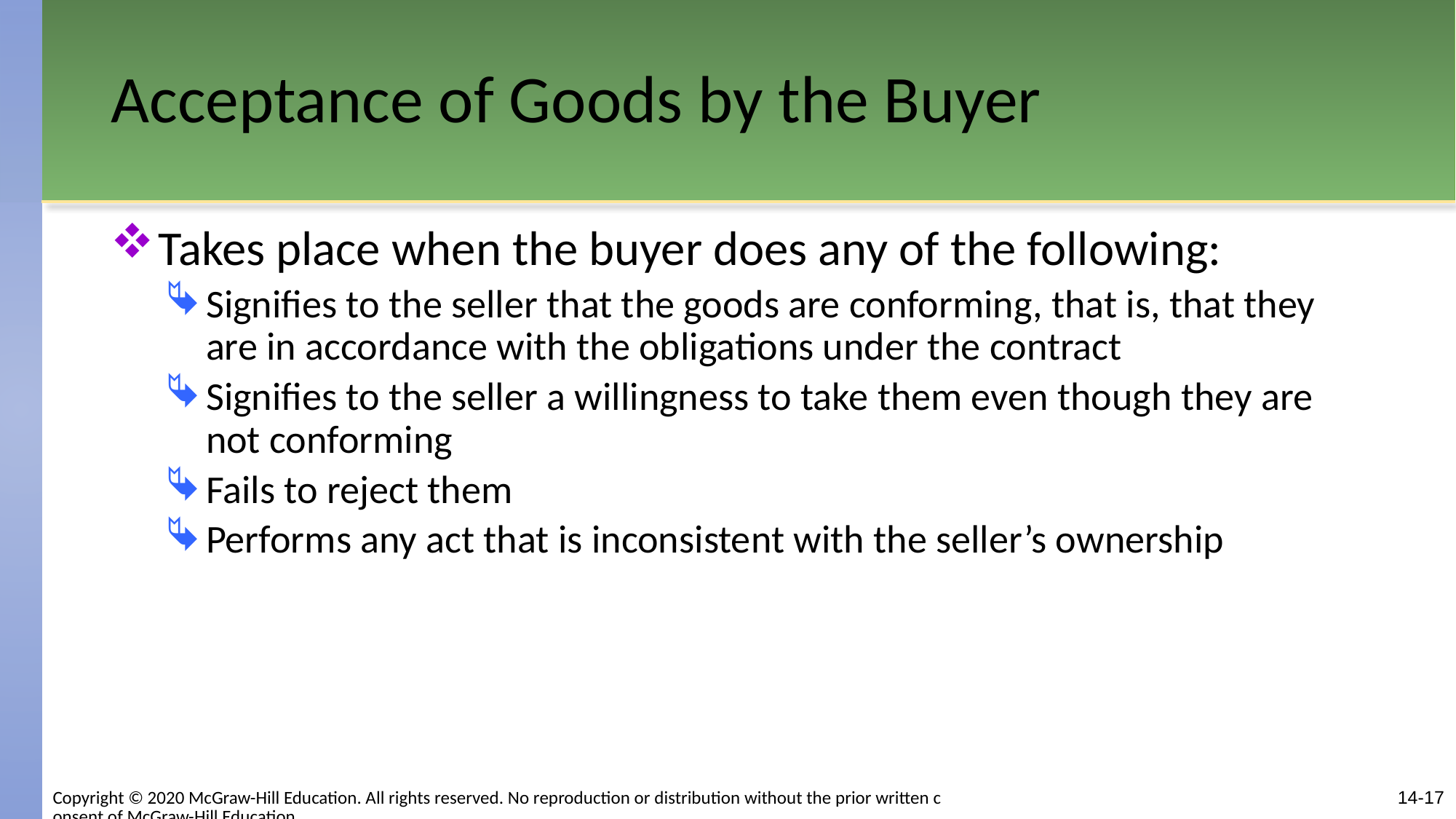

# Acceptance of Goods by the Buyer
Takes place when the buyer does any of the following:
Signifies to the seller that the goods are conforming, that is, that they are in accordance with the obligations under the contract
Signifies to the seller a willingness to take them even though they are not conforming
Fails to reject them
Performs any act that is inconsistent with the seller’s ownership
Copyright © 2020 McGraw-Hill Education. All rights reserved. No reproduction or distribution without the prior written consent of McGraw-Hill Education.
14-17